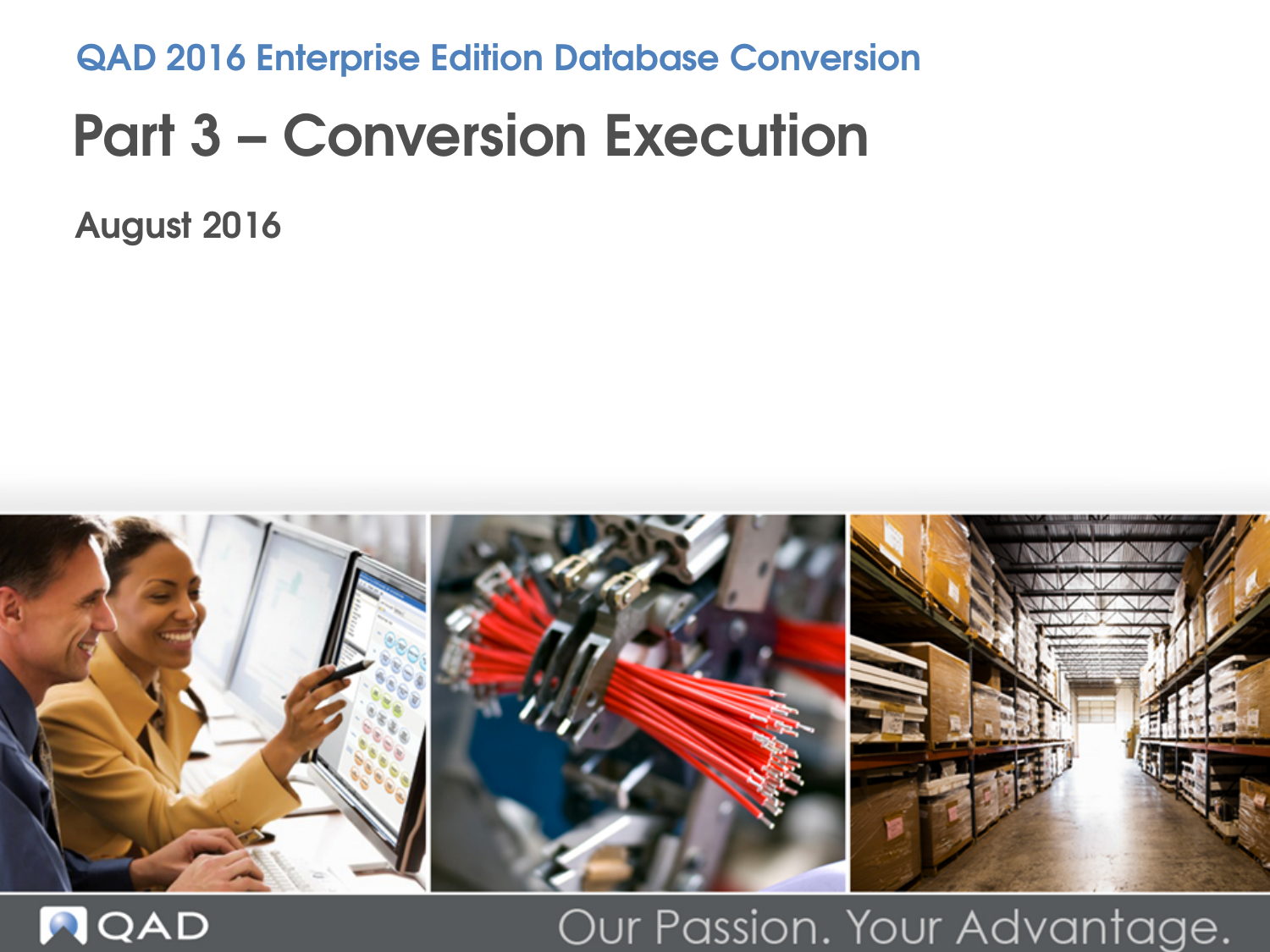

QAD 2016 Enterprise Edition Database Conversion
# Part 3 – Conversion Execution
August 2016